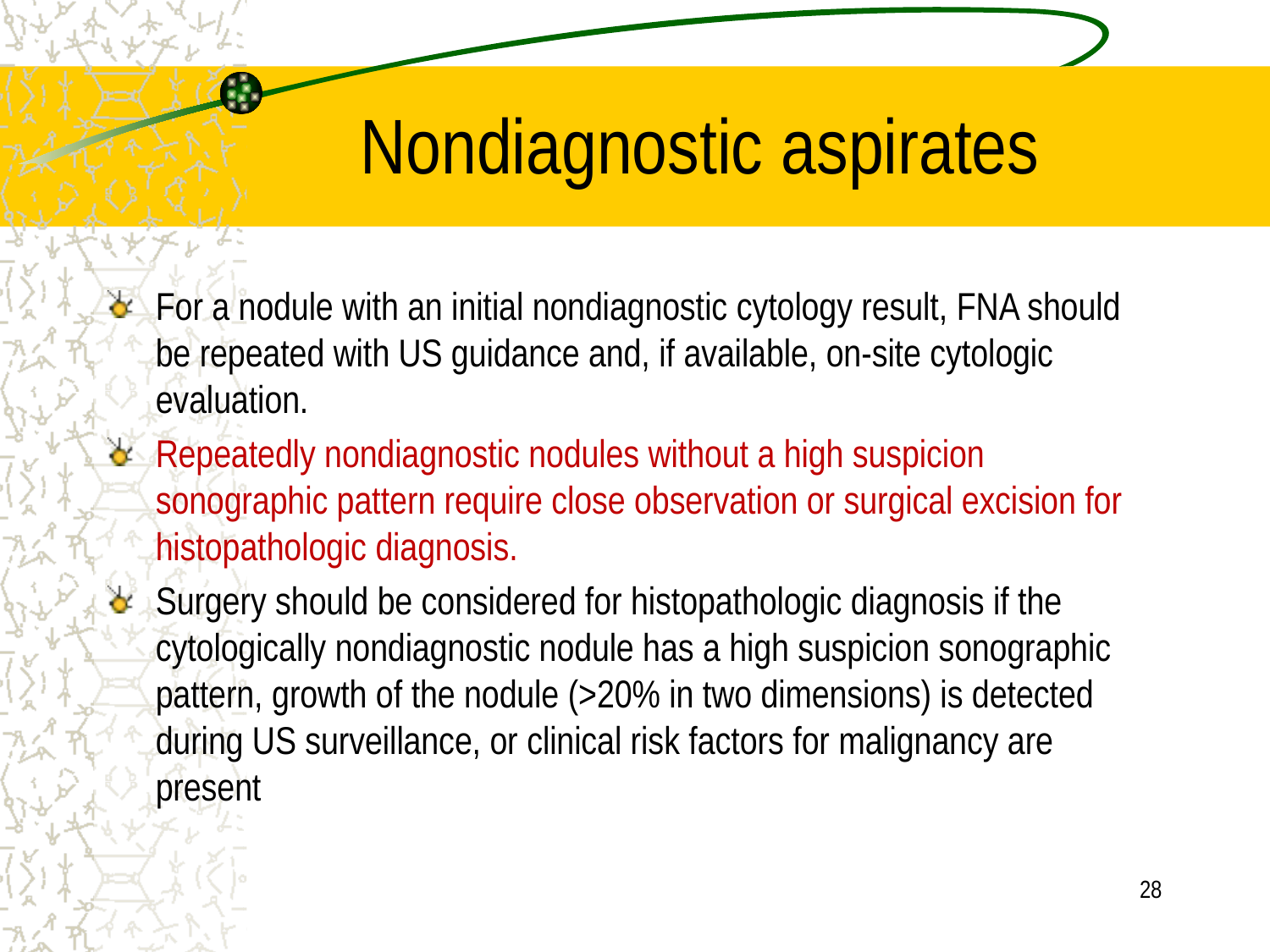

# Nondiagnostic aspirates
For a nodule with an initial nondiagnostic cytology result, FNA should be repeated with US guidance and, if available, on-site cytologic evaluation.
Repeatedly nondiagnostic nodules without a high suspicion sonographic pattern require close observation or surgical excision for histopathologic diagnosis.
Surgery should be considered for histopathologic diagnosis if the cytologically nondiagnostic nodule has a high suspicion sonographic pattern, growth of the nodule (>20% in two dimensions) is detected during US surveillance, or clinical risk factors for malignancy are present
28